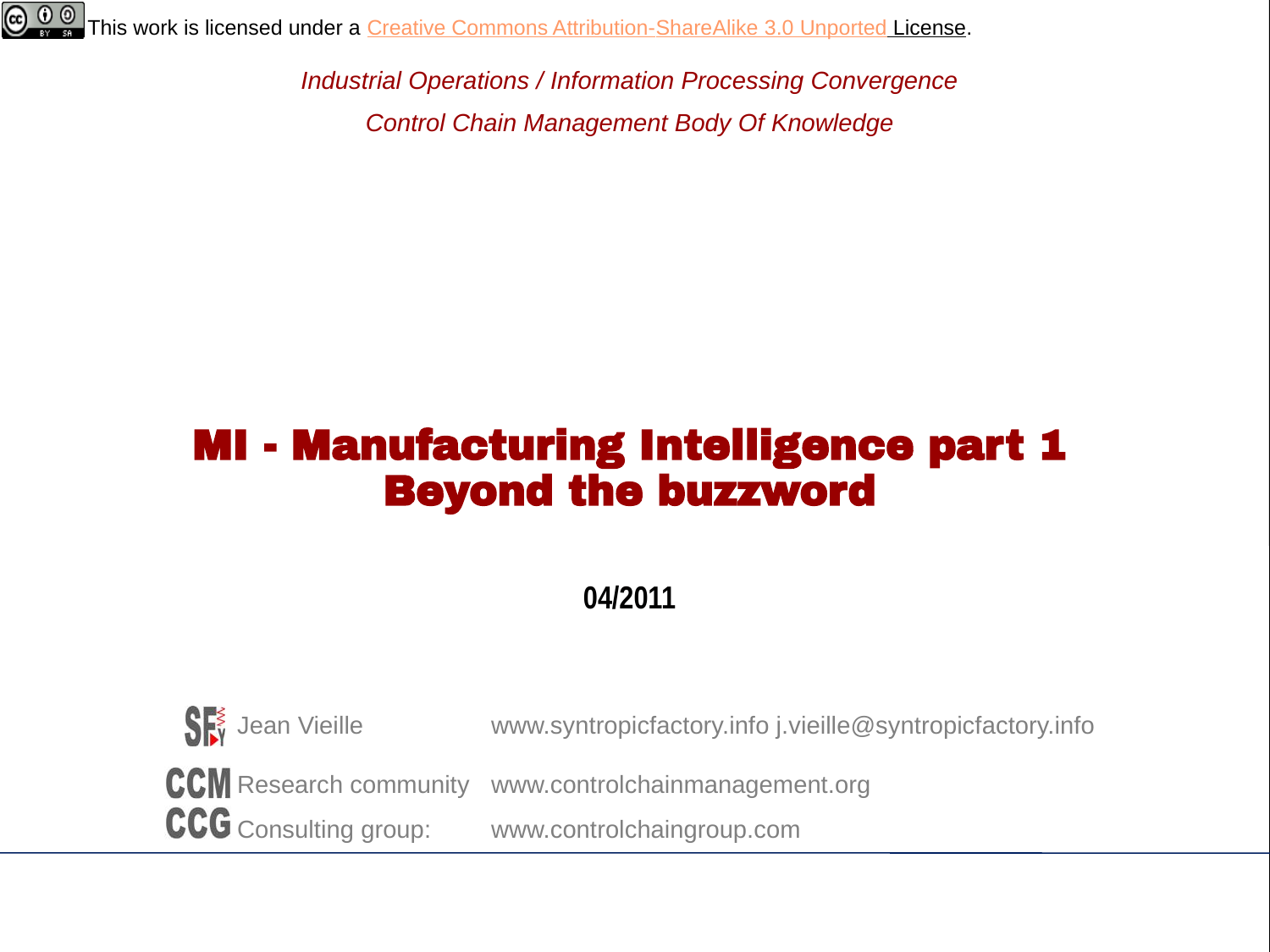

# MI - Manufacturing Intelligence part 1 Beyond the buzzword
04/2011